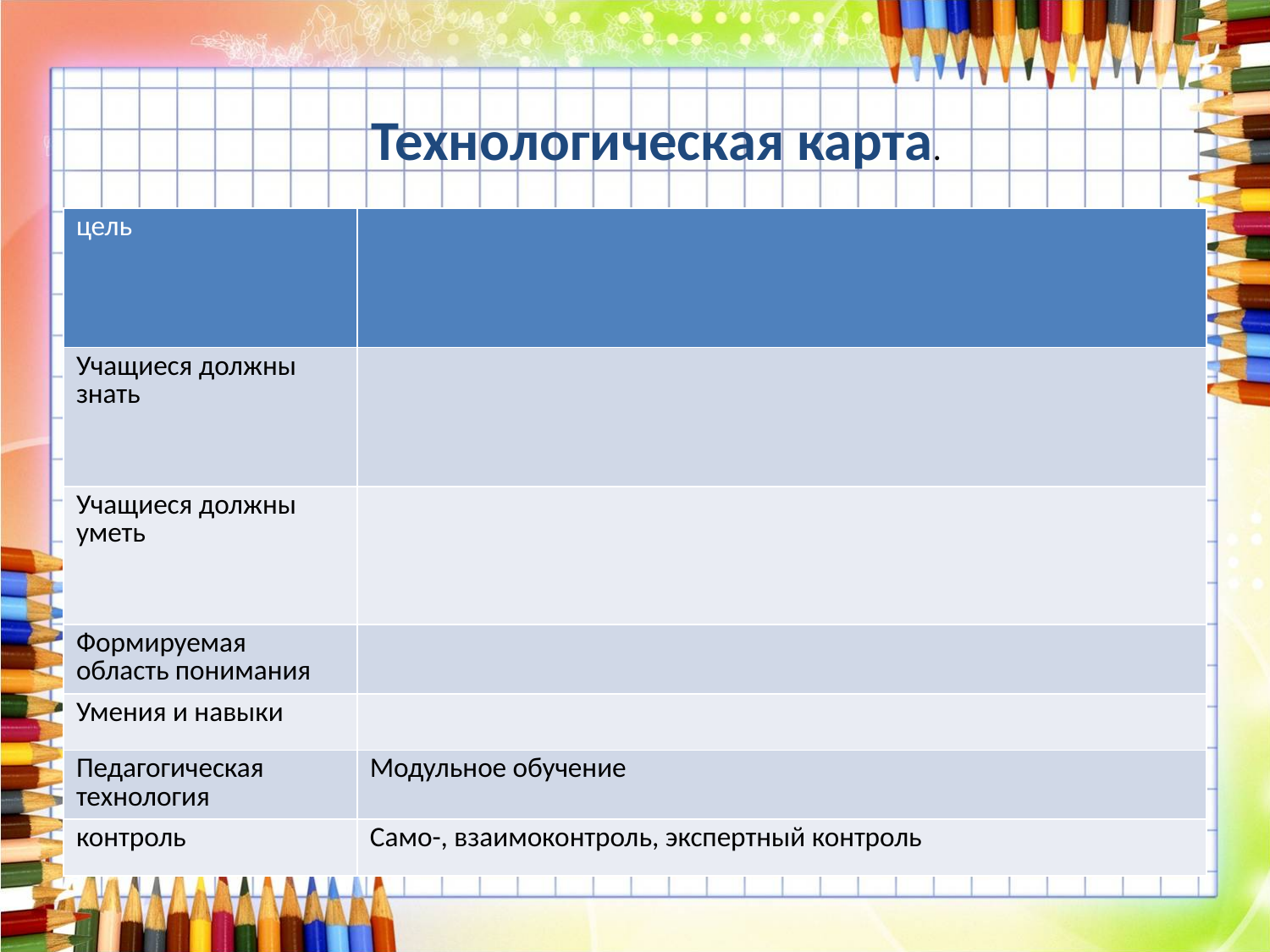

# Технологическая карта.
| цель |  |
| --- | --- |
| Учащиеся должны знать |  |
| Учащиеся должны уметь |  |
| Формируемая область понимания |  |
| Умения и навыки |  |
| Педагогическая технология | Модульное обучение |
| контроль | Само-, взаимоконтроль, экспертный контроль |